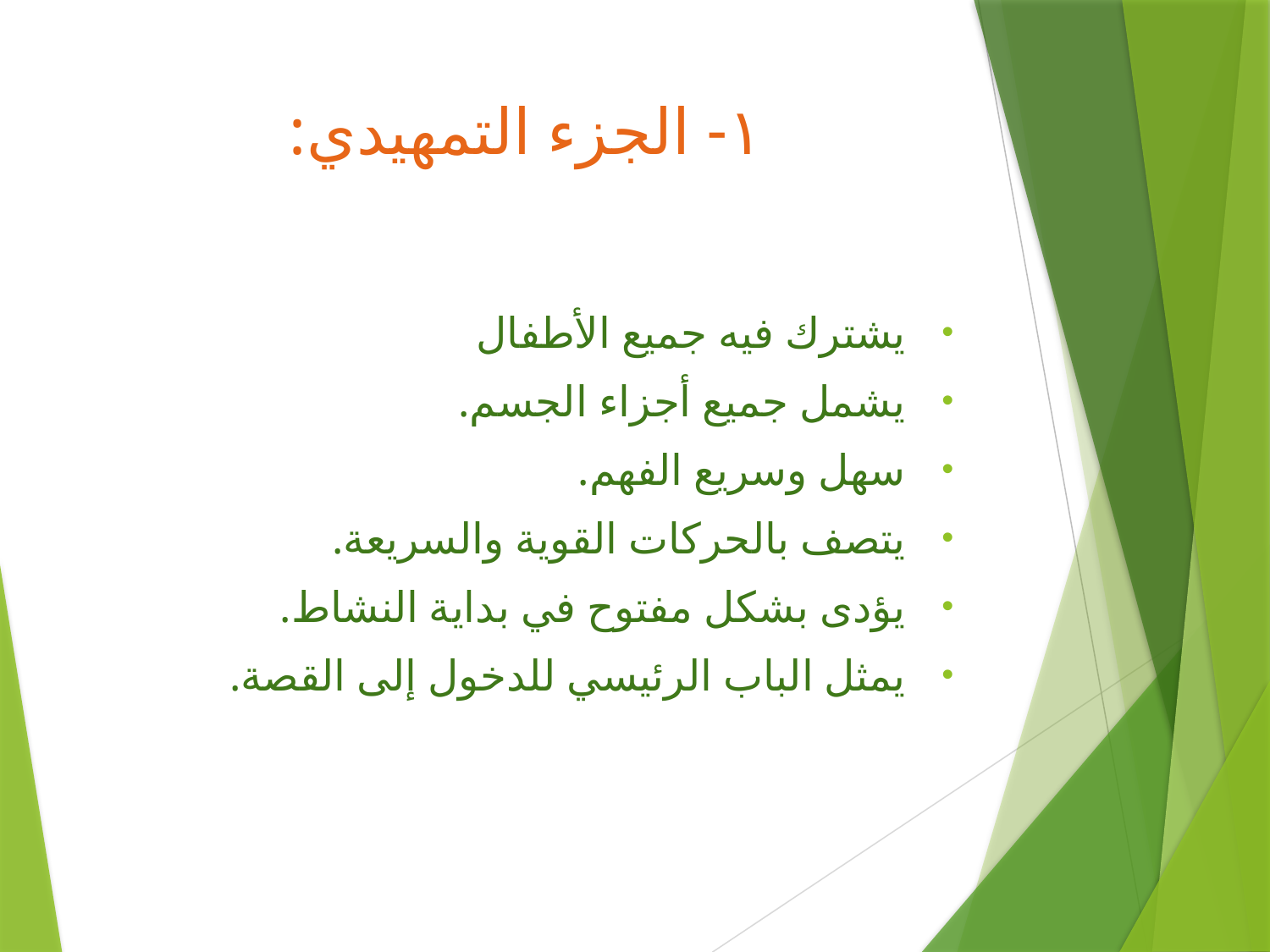

# ١- الجزء التمهيدي:
يشترك فيه جميع الأطفال
يشمل جميع أجزاء الجسم.
سهل وسريع الفهم.
يتصف بالحركات القوية والسريعة.
يؤدى بشكل مفتوح في بداية النشاط.
يمثل الباب الرئيسي للدخول إلى القصة.